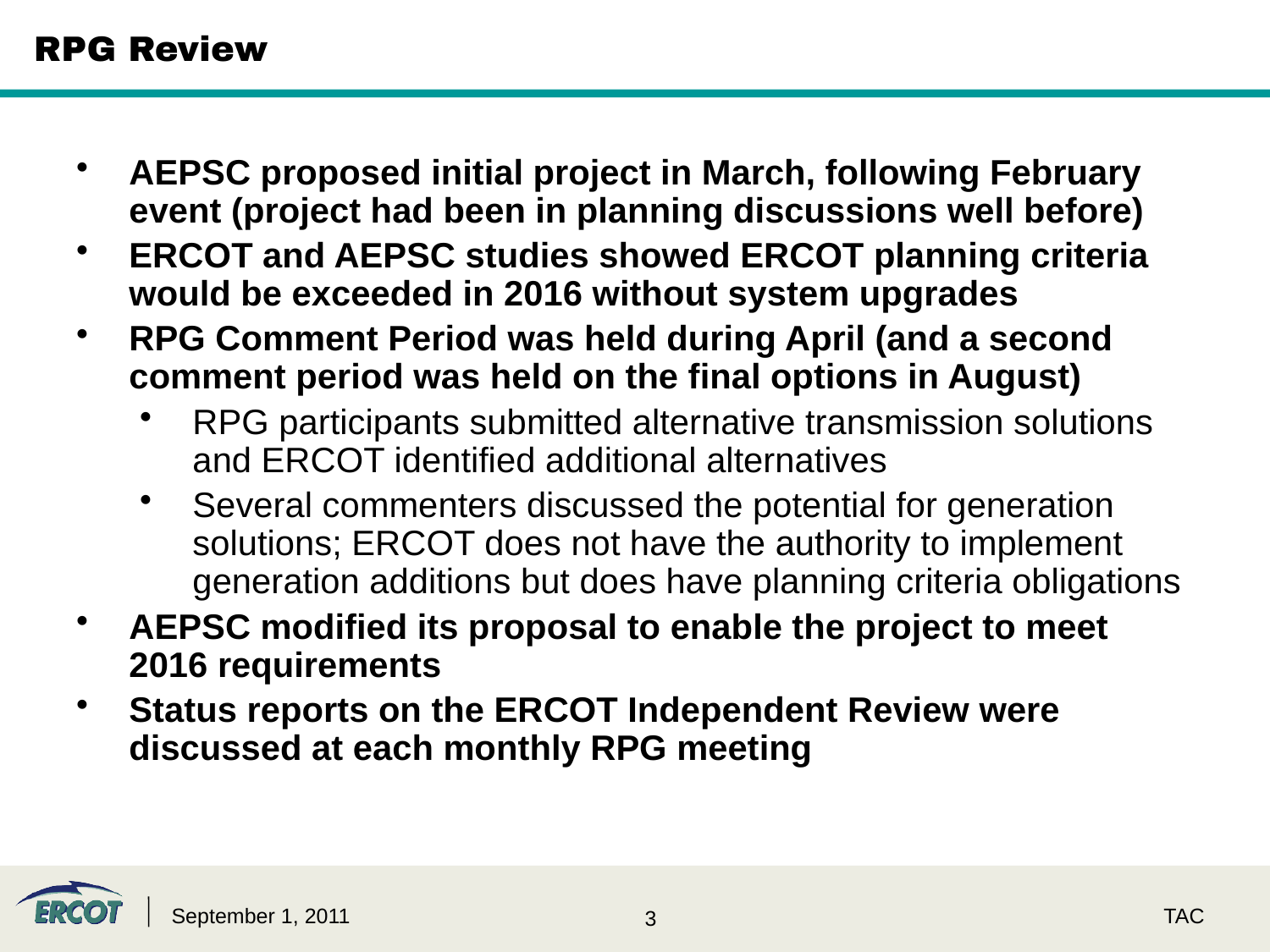

RPG Review
AEPSC proposed initial project in March, following February event (project had been in planning discussions well before)
ERCOT and AEPSC studies showed ERCOT planning criteria would be exceeded in 2016 without system upgrades
RPG Comment Period was held during April (and a second comment period was held on the final options in August)
RPG participants submitted alternative transmission solutions and ERCOT identified additional alternatives
Several commenters discussed the potential for generation solutions; ERCOT does not have the authority to implement generation additions but does have planning criteria obligations
AEPSC modified its proposal to enable the project to meet 2016 requirements
Status reports on the ERCOT Independent Review were discussed at each monthly RPG meeting

September 1, 2011
TAC